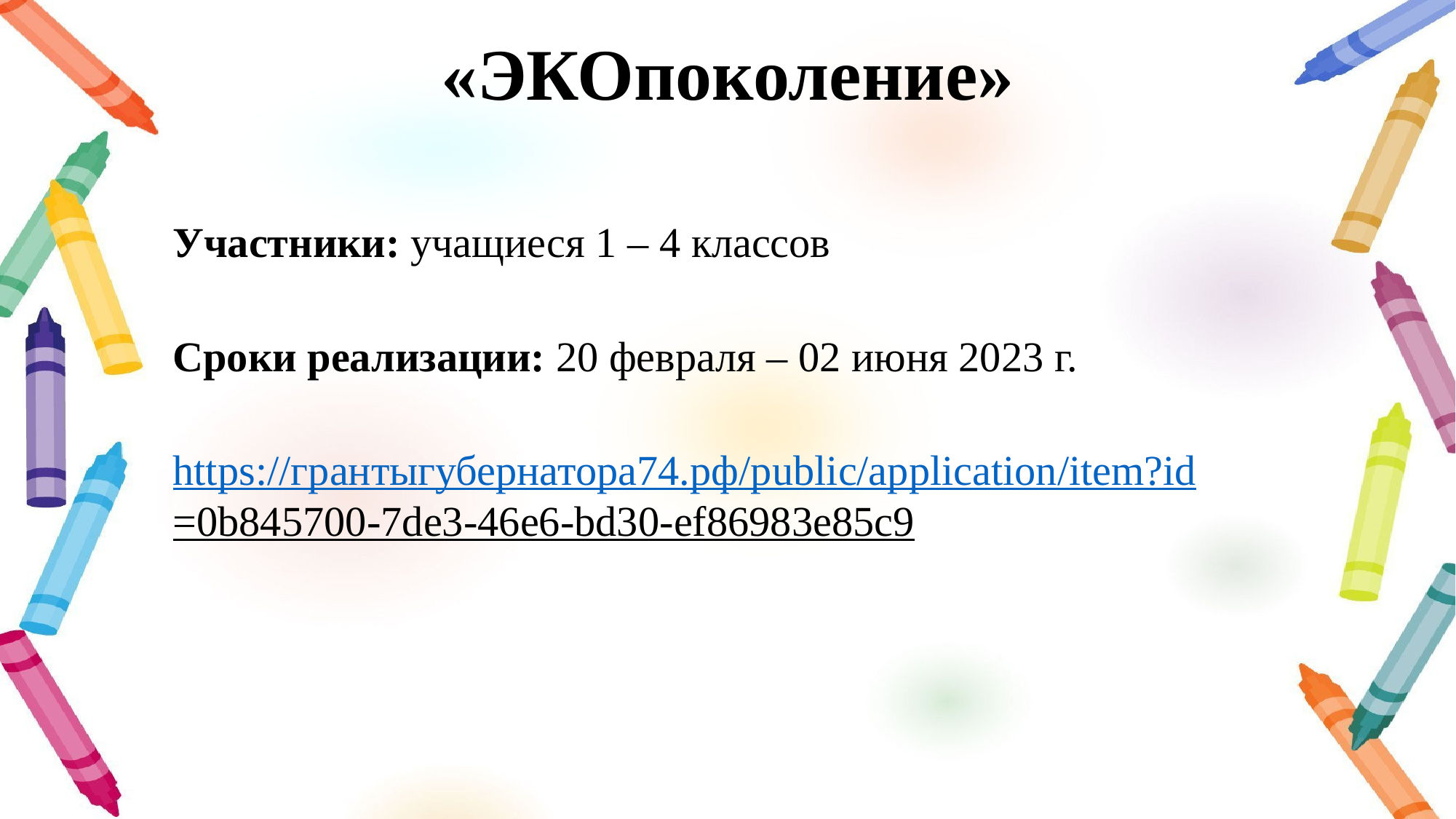

# «ЭКОпоколение»
Участники: учащиеся 1 – 4 классов

Сроки реализации: 20 февраля – 02 июня 2023 г.

https://грантыгубернатора74.рф/public/application/item?id=0b845700-7de3-46e6-bd30-ef86983e85c9